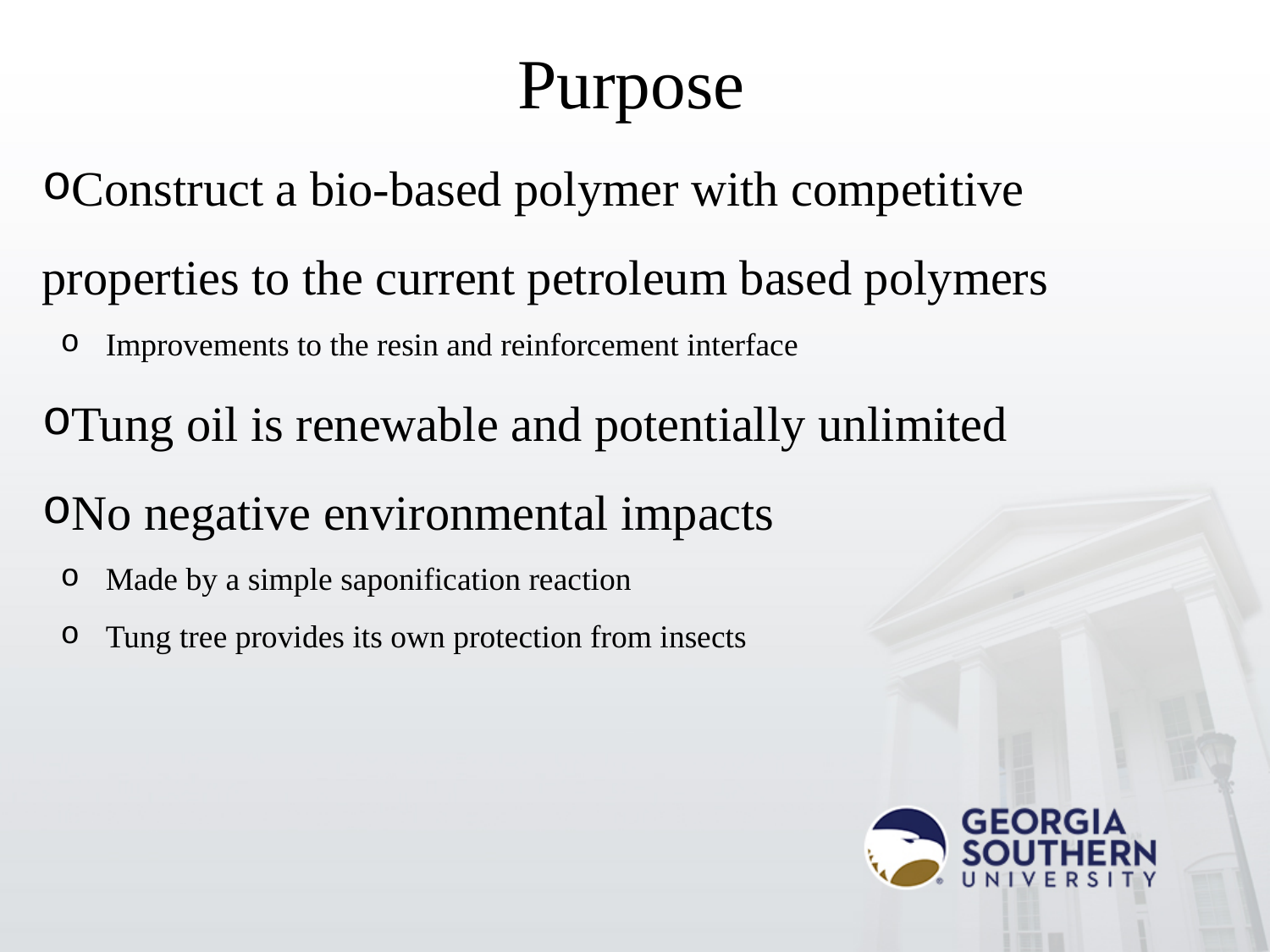

Purpose
Construct a bio-based polymer with competitive properties to the current petroleum based polymers
Improvements to the resin and reinforcement interface
Tung oil is renewable and potentially unlimited
No negative environmental impacts
Made by a simple saponification reaction
Tung tree provides its own protection from insects